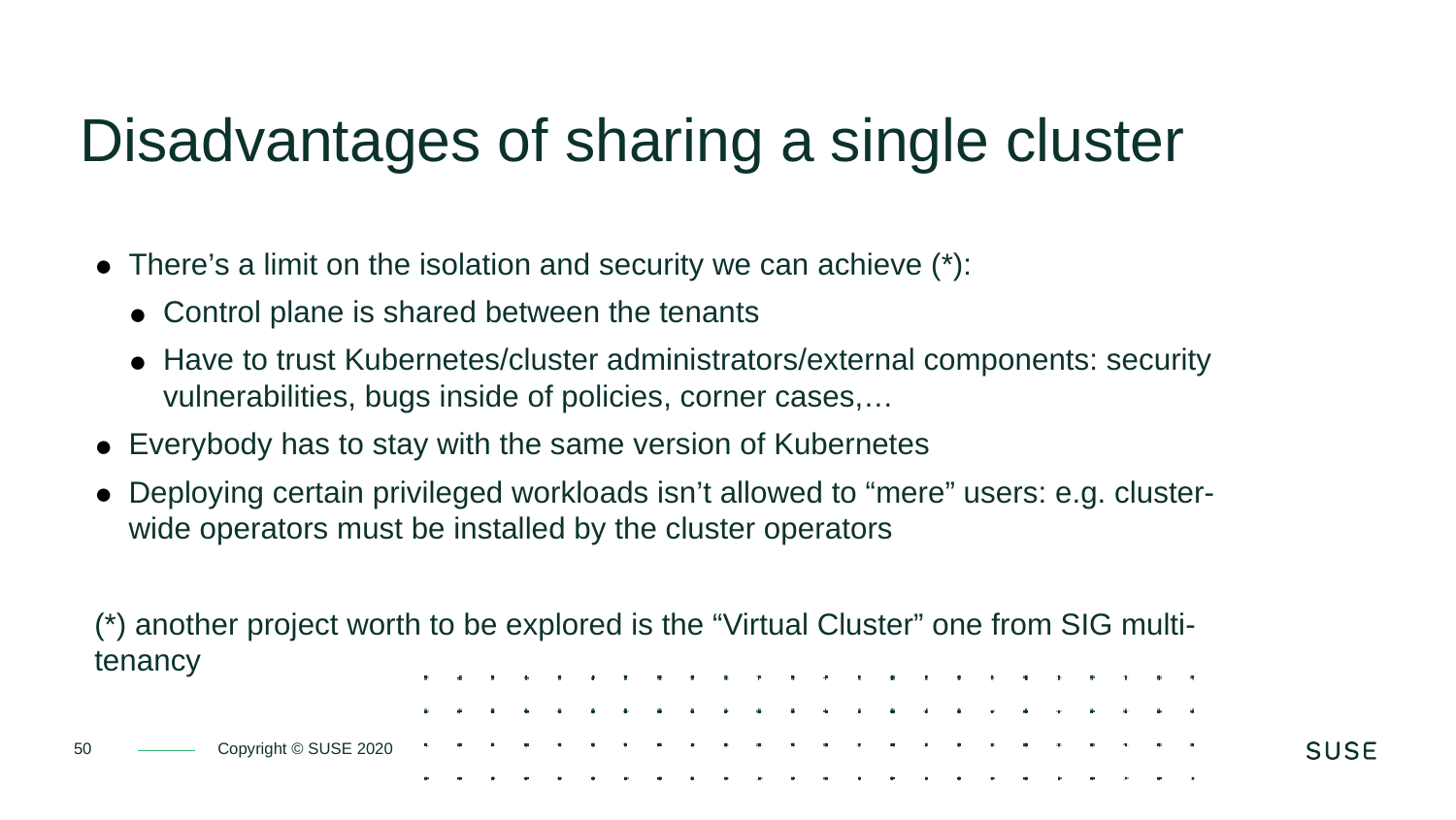

Disadvantages of sharing a single cluster
There’s a limit on the isolation and security we can achieve (*):
Control plane is shared between the tenants
Have to trust Kubernetes/cluster administrators/external components: security vulnerabilities, bugs inside of policies, corner cases,…
Everybody has to stay with the same version of Kubernetes
Deploying certain privileged workloads isn’t allowed to “mere” users: e.g. cluster-wide operators must be installed by the cluster operators

(*) another project worth to be explored is the “Virtual Cluster” one from SIG multi-tenancy